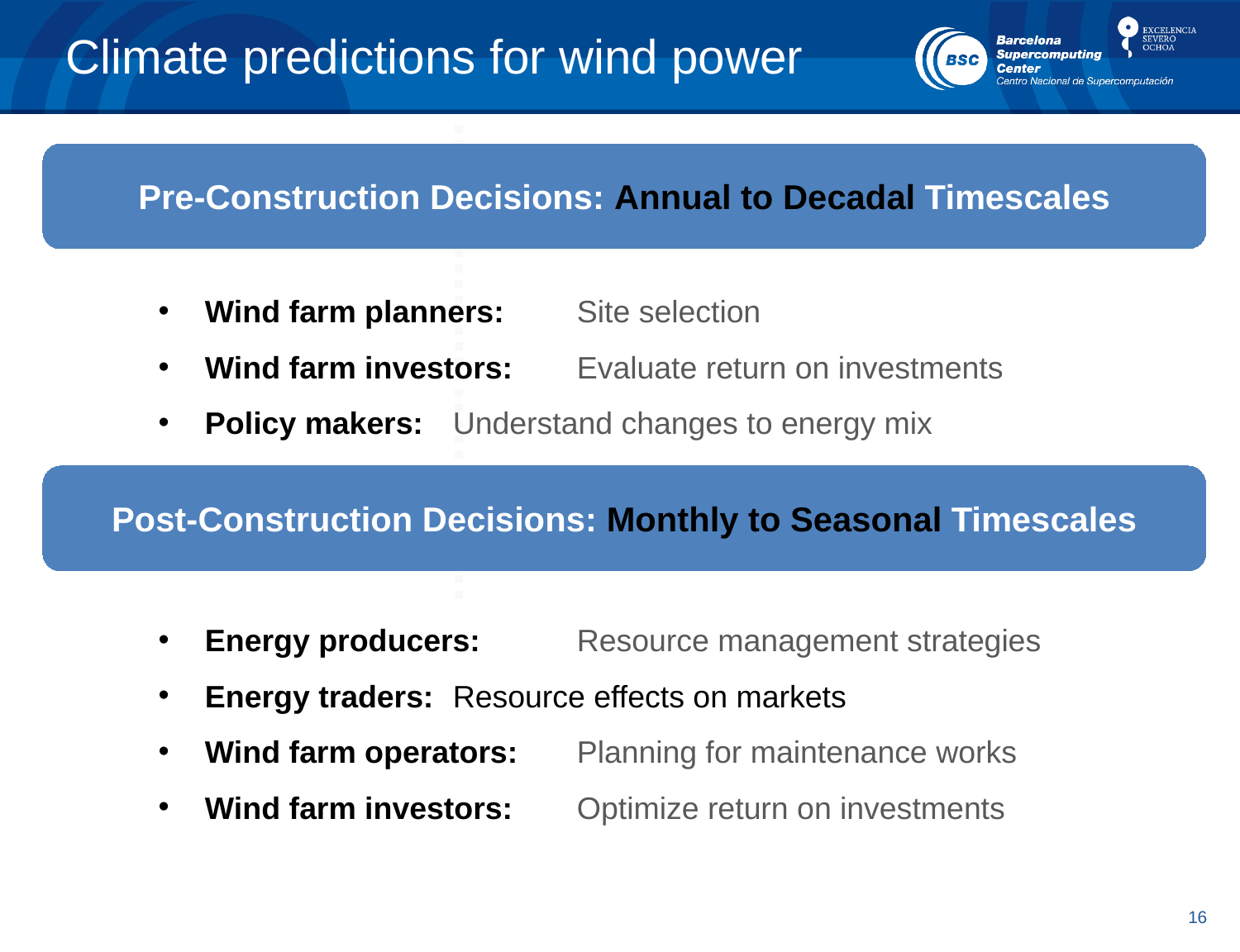

# Climate predictions for wind power

Pre-Construction Decisions: Annual to Decadal Timescales
Wind farm planners: 	Site selection
Wind farm investors: 	Evaluate return on investments
Policy makers: 	Understand changes to energy mix

Post-Construction Decisions: Monthly to Seasonal Timescales
Energy producers: 	Resource management strategies
Energy traders: 	Resource effects on markets
Wind farm operators: 	Planning for maintenance works
Wind farm investors: 	Optimize return on investments